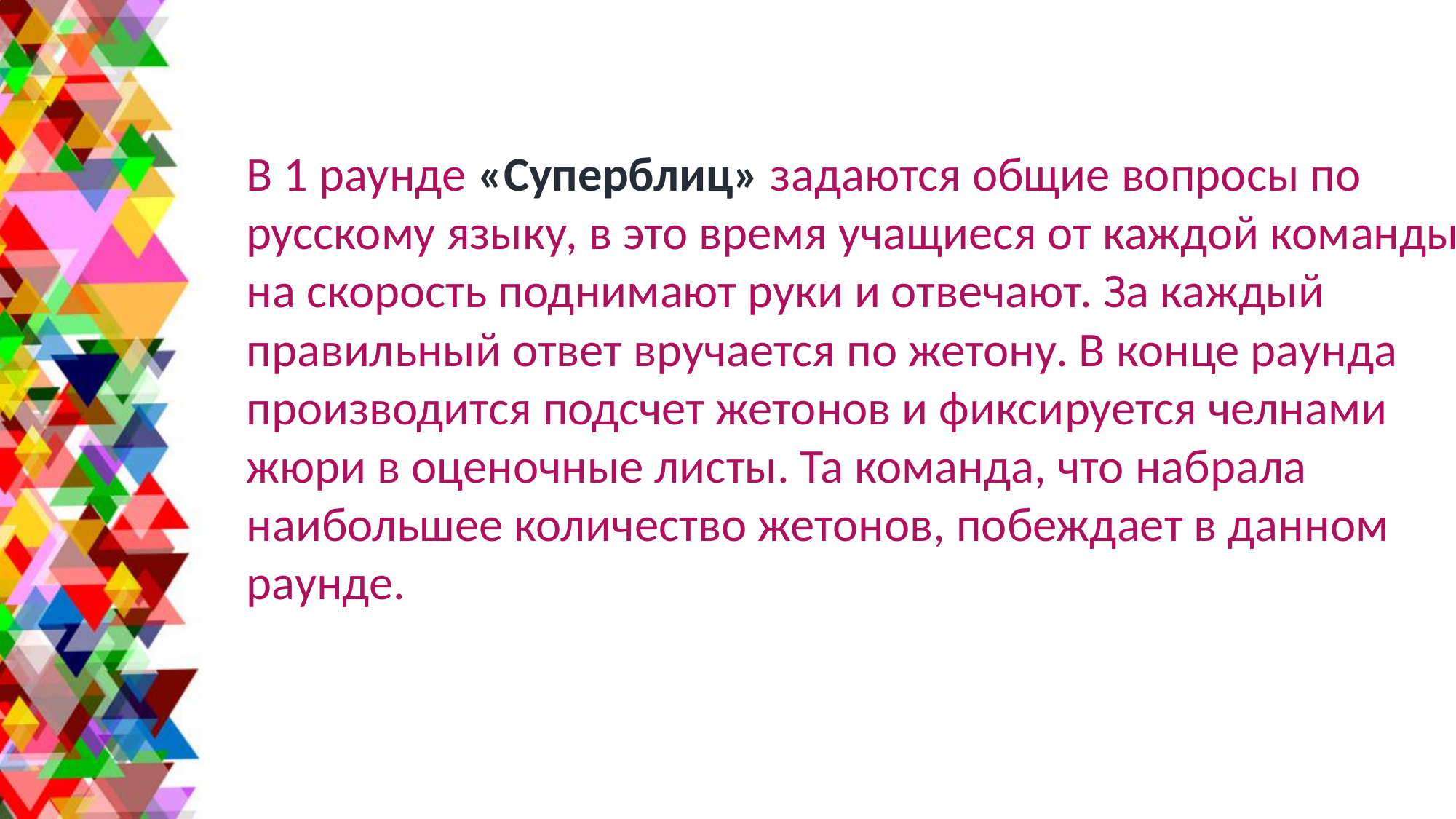

В 1 раунде «Суперблиц» задаются общие вопросы по русскому языку, в это время учащиеся от каждой команды на скорость поднимают руки и отвечают. За каждый правильный ответ вручается по жетону. В конце раунда производится подсчет жетонов и фиксируется челнами жюри в оценочные листы. Та команда, что набрала наибольшее количество жетонов, побеждает в данном раунде.